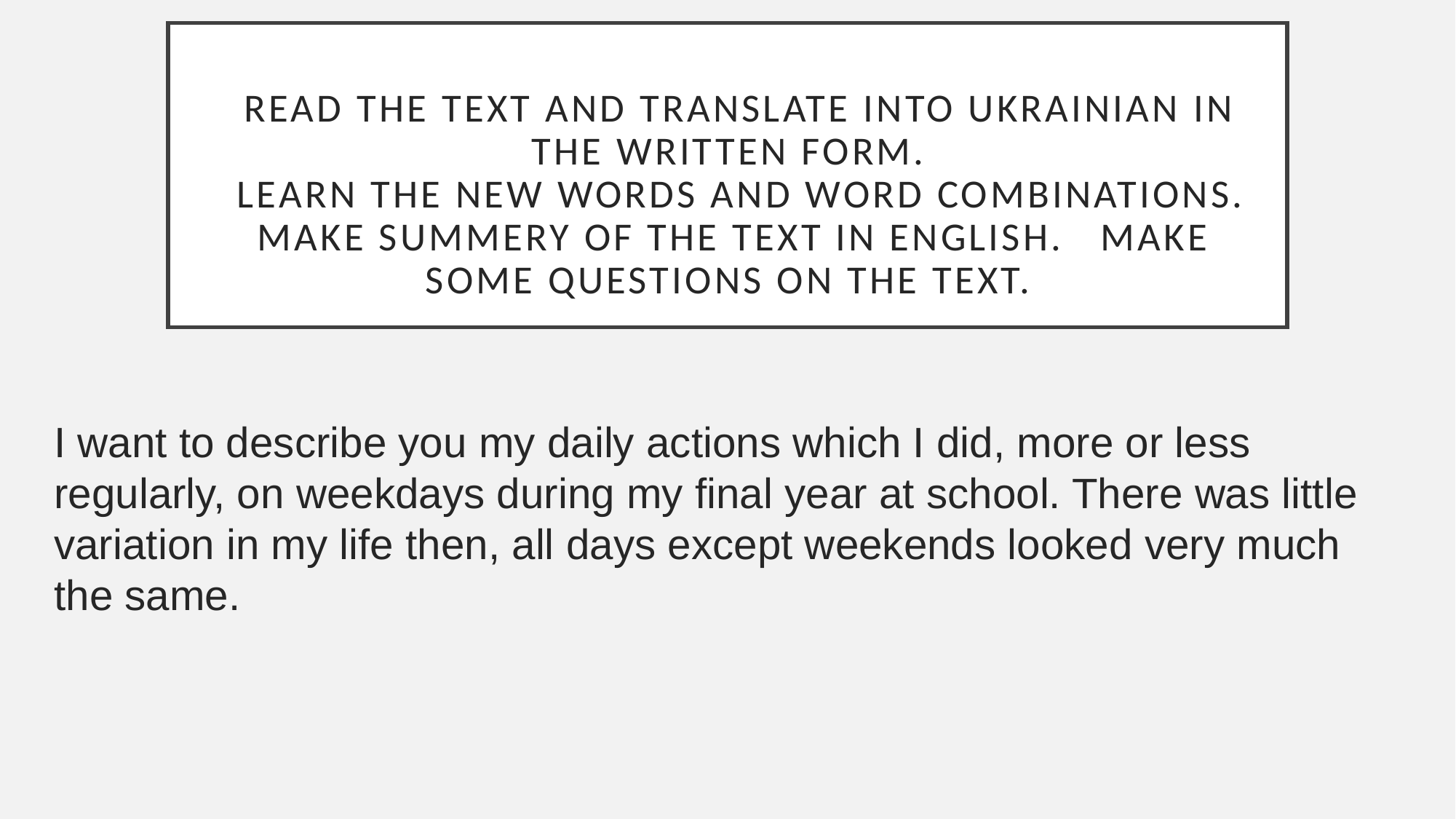

# Read the text and translate into Ukrainian in the written form.
  Learn the new words and word combinations.
 Make summery of the text in English.   Make some questions on the text.

I want to describe you my daily actions which I did, more or less regularly, on weekdays during my final year at school. There was little variation in my life then, all days except weekends looked very much the same.